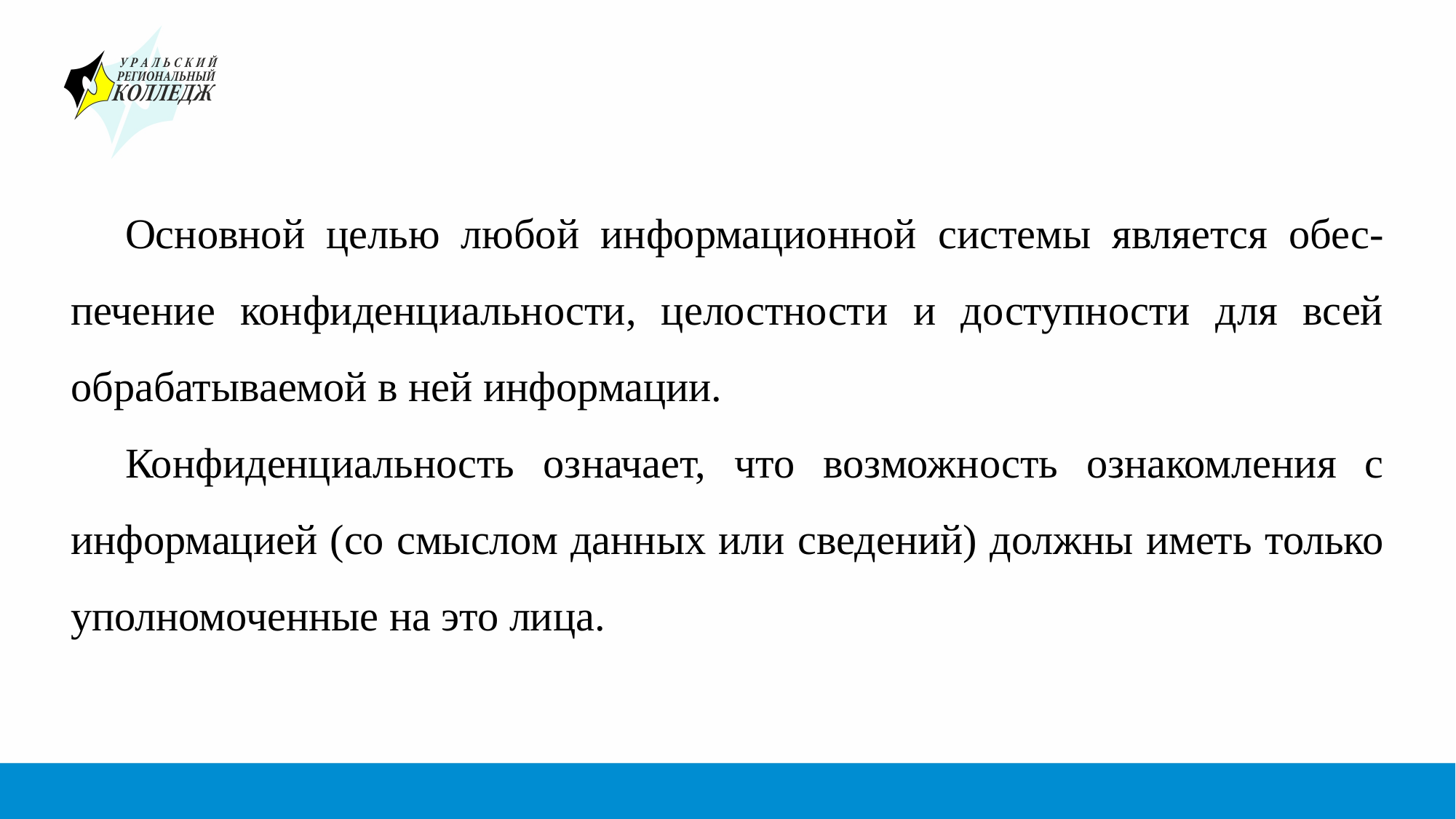

#
Основной целью любой информационной системы является обес-печение конфиденциальности, целостности и доступности для всей обрабатываемой в ней информации.
Конфиденциальность означает, что возможность ознакомления с информацией (со смыслом данных или сведений) должны иметь только уполномоченные на это лица.